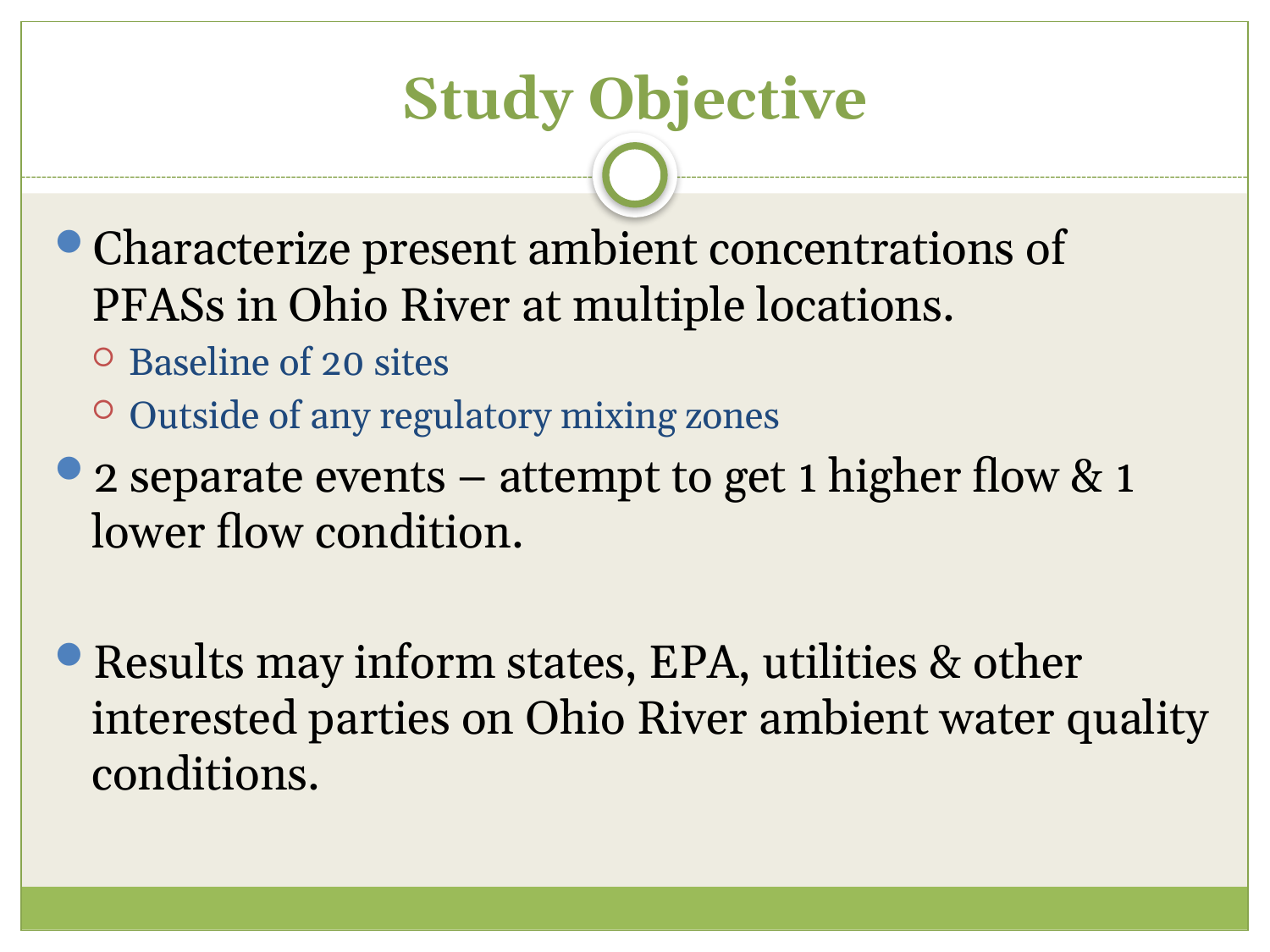

# Study Objective
Characterize present ambient concentrations of PFASs in Ohio River at multiple locations.
Baseline of 20 sites
Outside of any regulatory mixing zones
2 separate events – attempt to get 1 higher flow & 1 lower flow condition.

Results may inform states, EPA, utilities & other interested parties on Ohio River ambient water quality conditions.